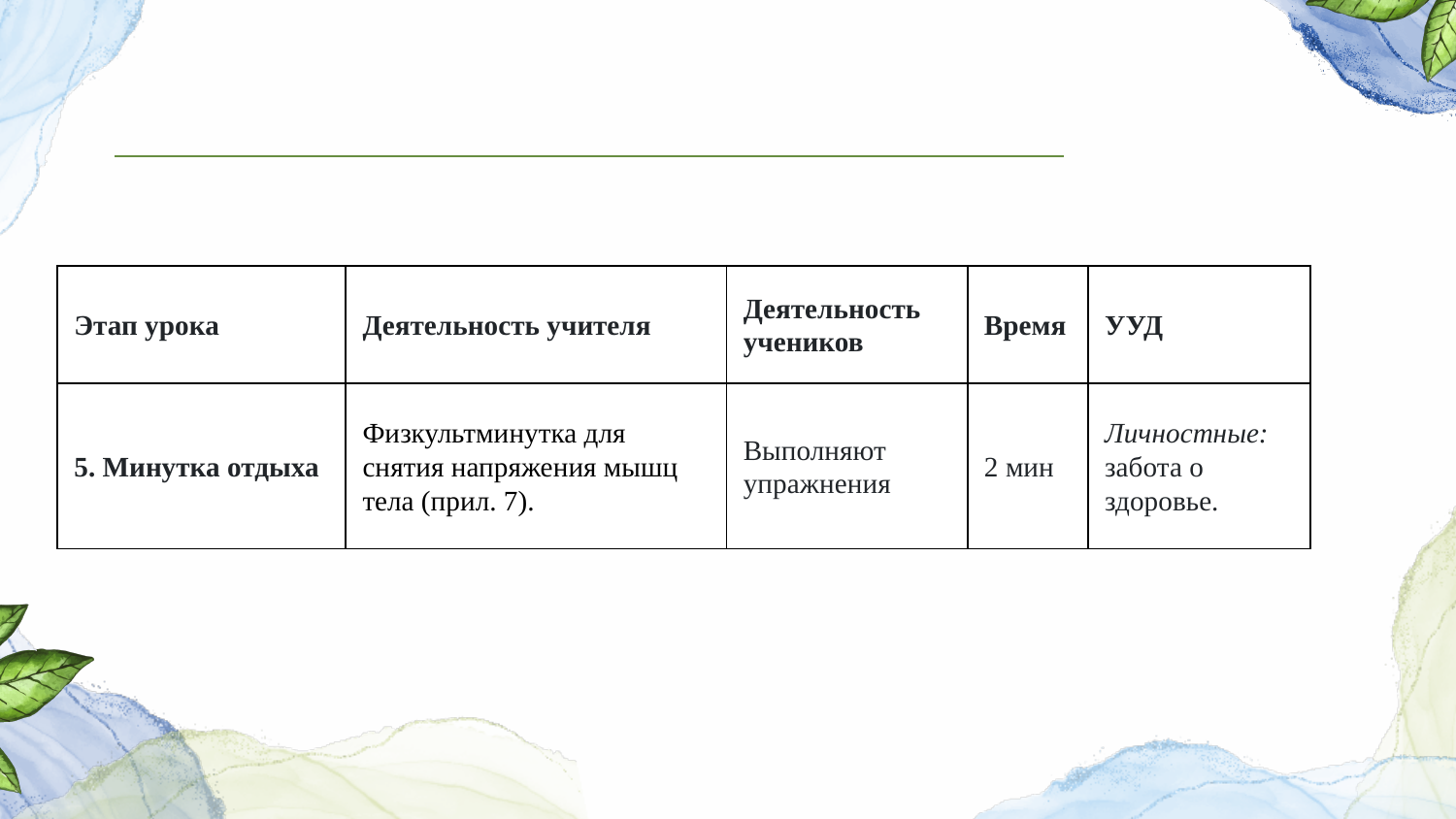

#
| Этап урока | Деятельность учителя | Деятельность учеников | Время | УУД |
| --- | --- | --- | --- | --- |
| 5. Минутка отдыха | Физкультминутка для снятия напряжения мышц тела (прил. 7). | Выполняют упражнения | 2 мин | Личностные: забота о здоровье. |